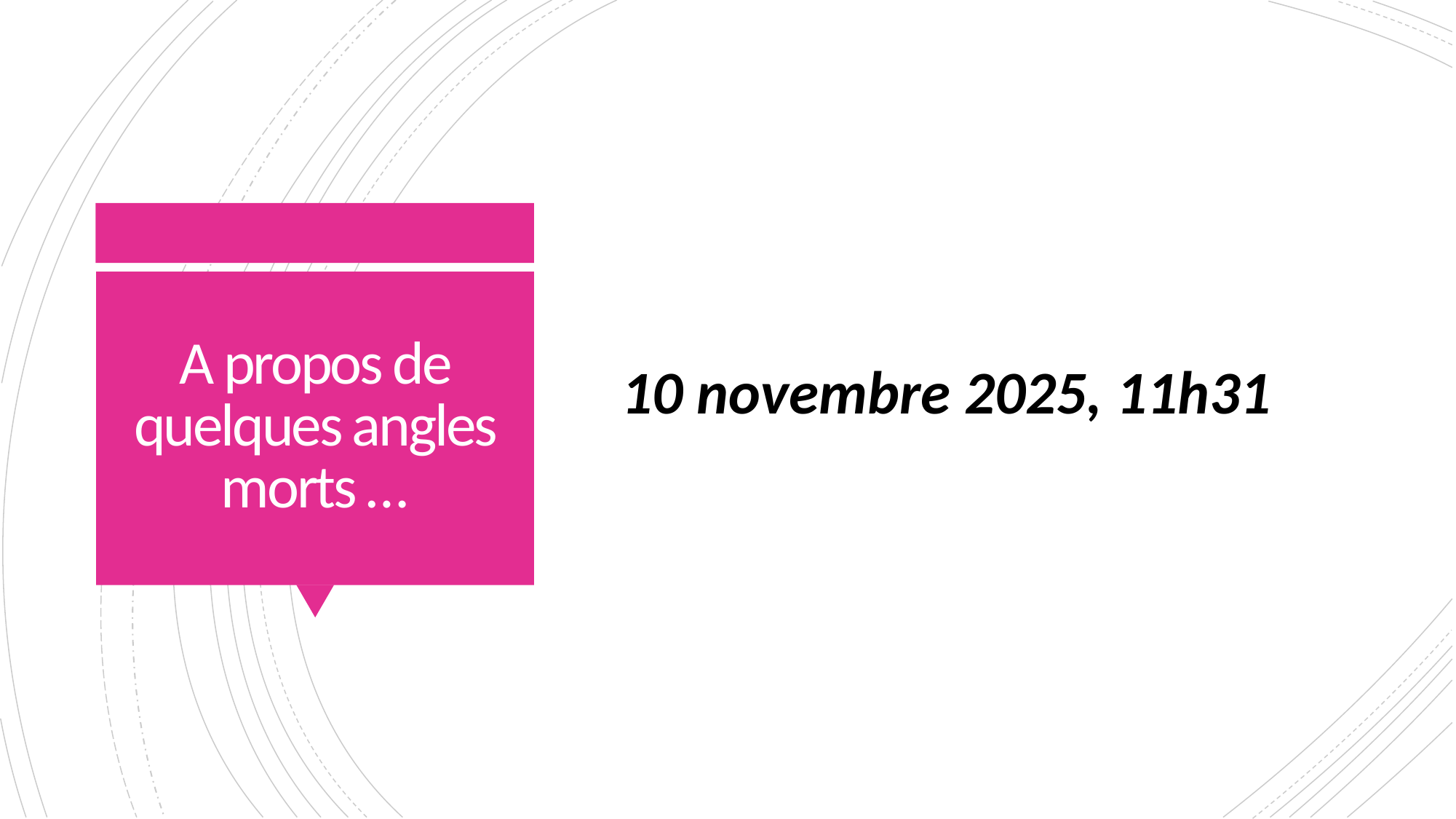

10 novembre 2025, 11h31

# A propos de quelques angles morts …